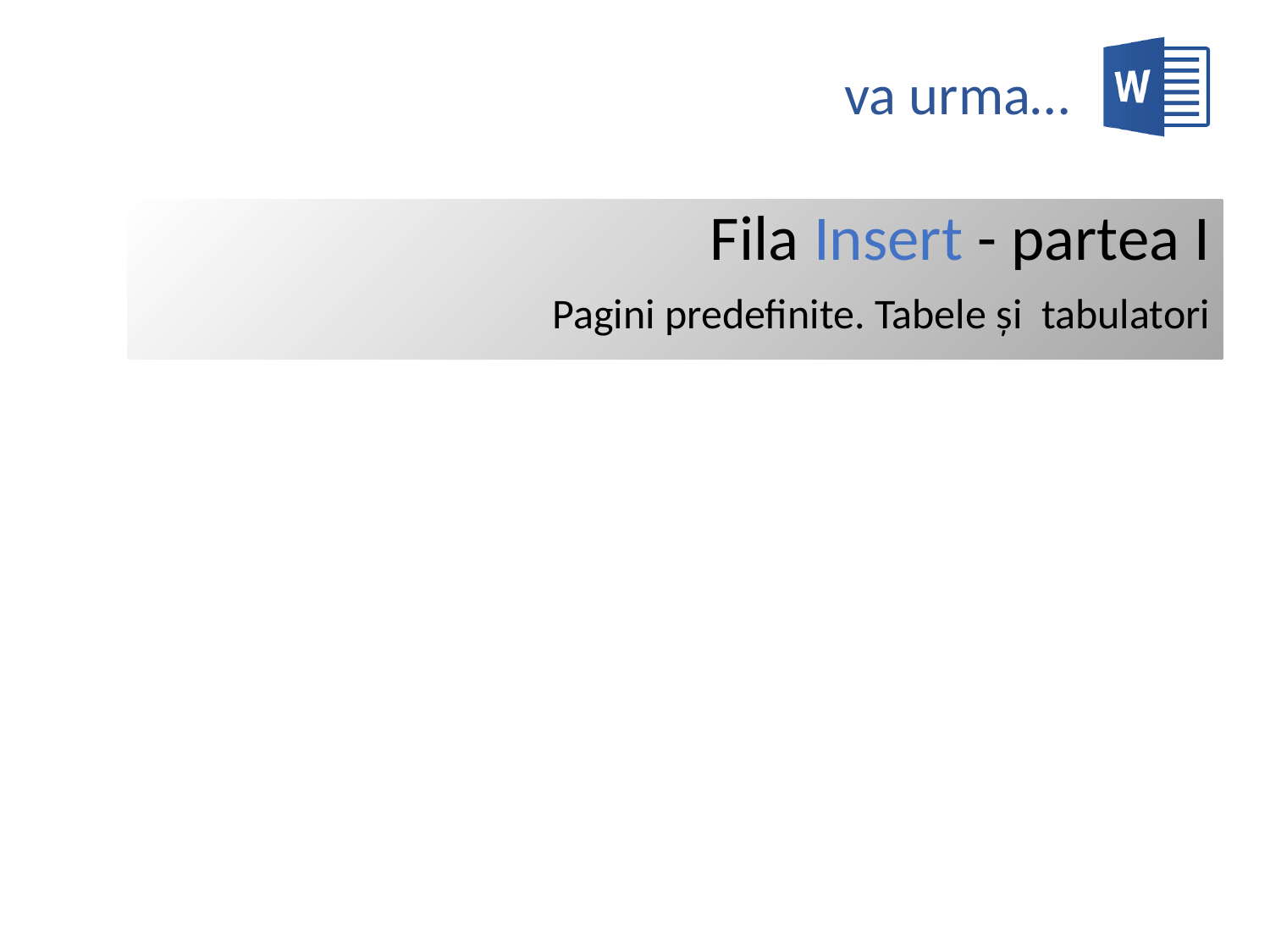

# va urma…
Fila Insert - partea I
Pagini predefinite. Tabele şi  tabulatori